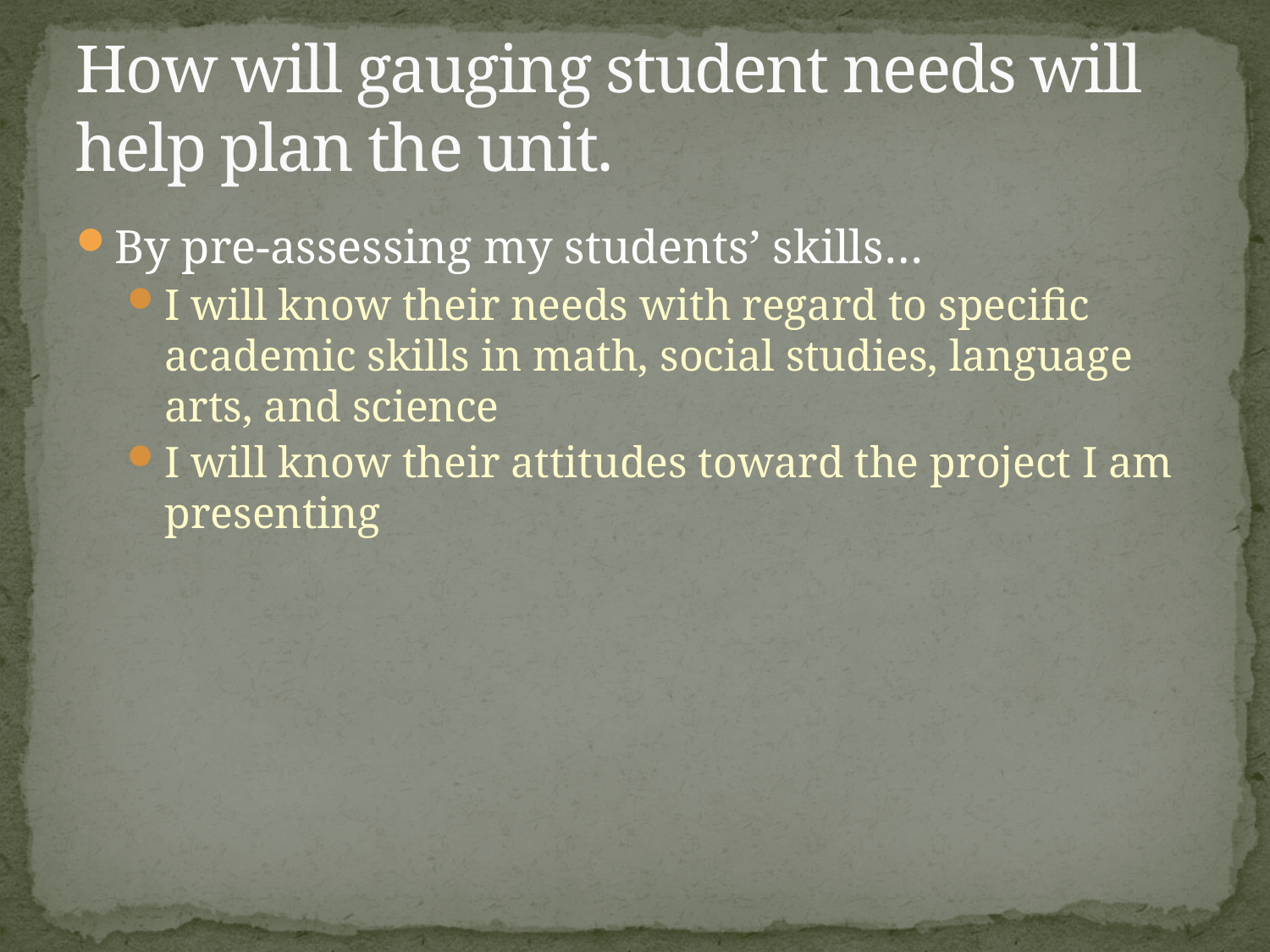

# How will gauging student needs will help plan the unit.
By pre-assessing my students’ skills…
I will know their needs with regard to specific academic skills in math, social studies, language arts, and science
I will know their attitudes toward the project I am presenting